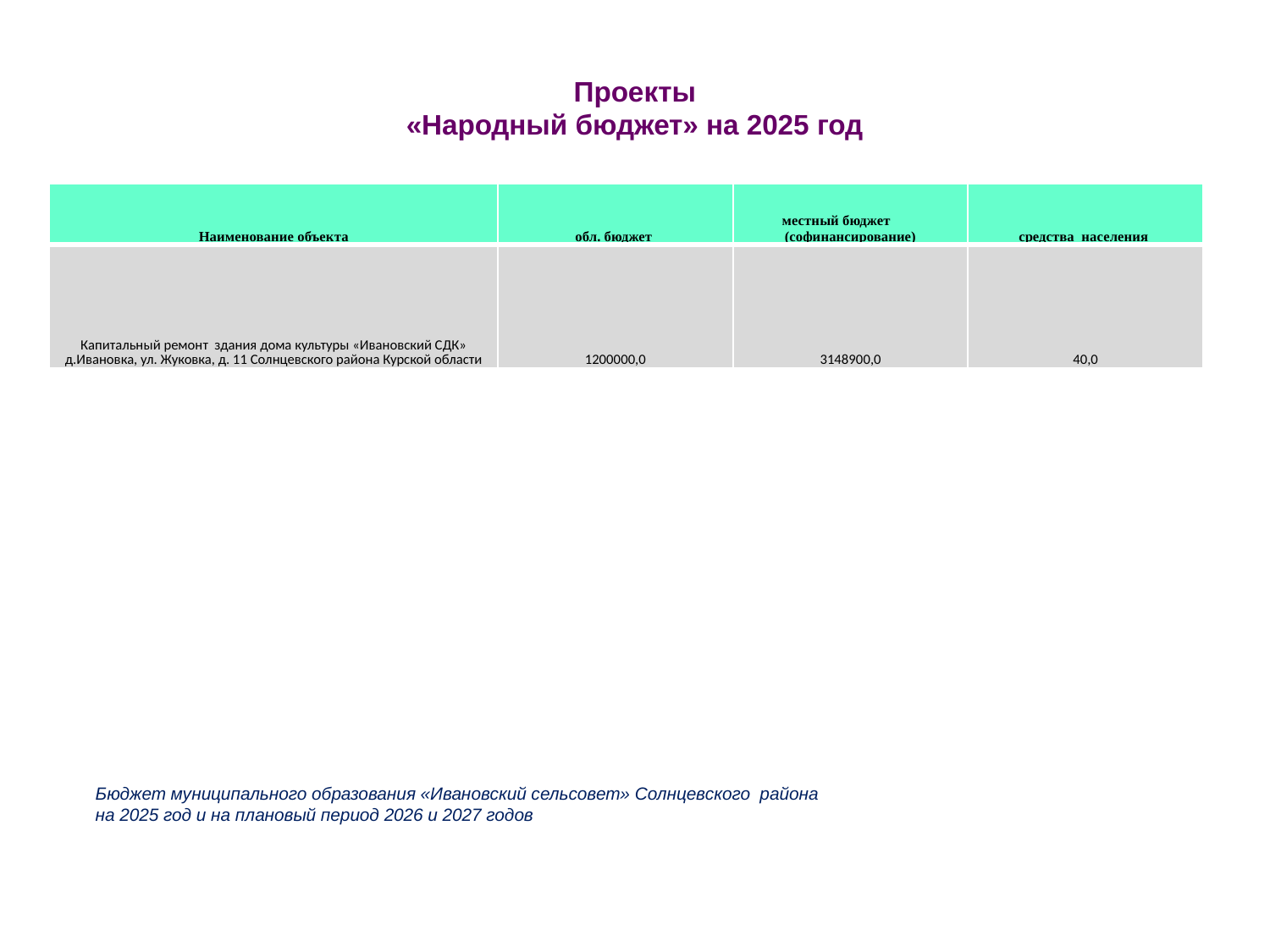

# Проекты «Народный бюджет» на 2025 год
| Наименование объекта | обл. бюджет | местный бюджет (софинансирование) | средства населения |
| --- | --- | --- | --- |
| Капитальный ремонт здания дома культуры «Ивановский СДК» д.Ивановка, ул. Жуковка, д. 11 Солнцевского района Курской области | 1200000,0 | 3148900,0 | 40,0 |
Бюджет муниципального образования «Ивановский сельсовет» Солнцевского  района
на 2025 год и на плановый период 2026 и 2027 годов